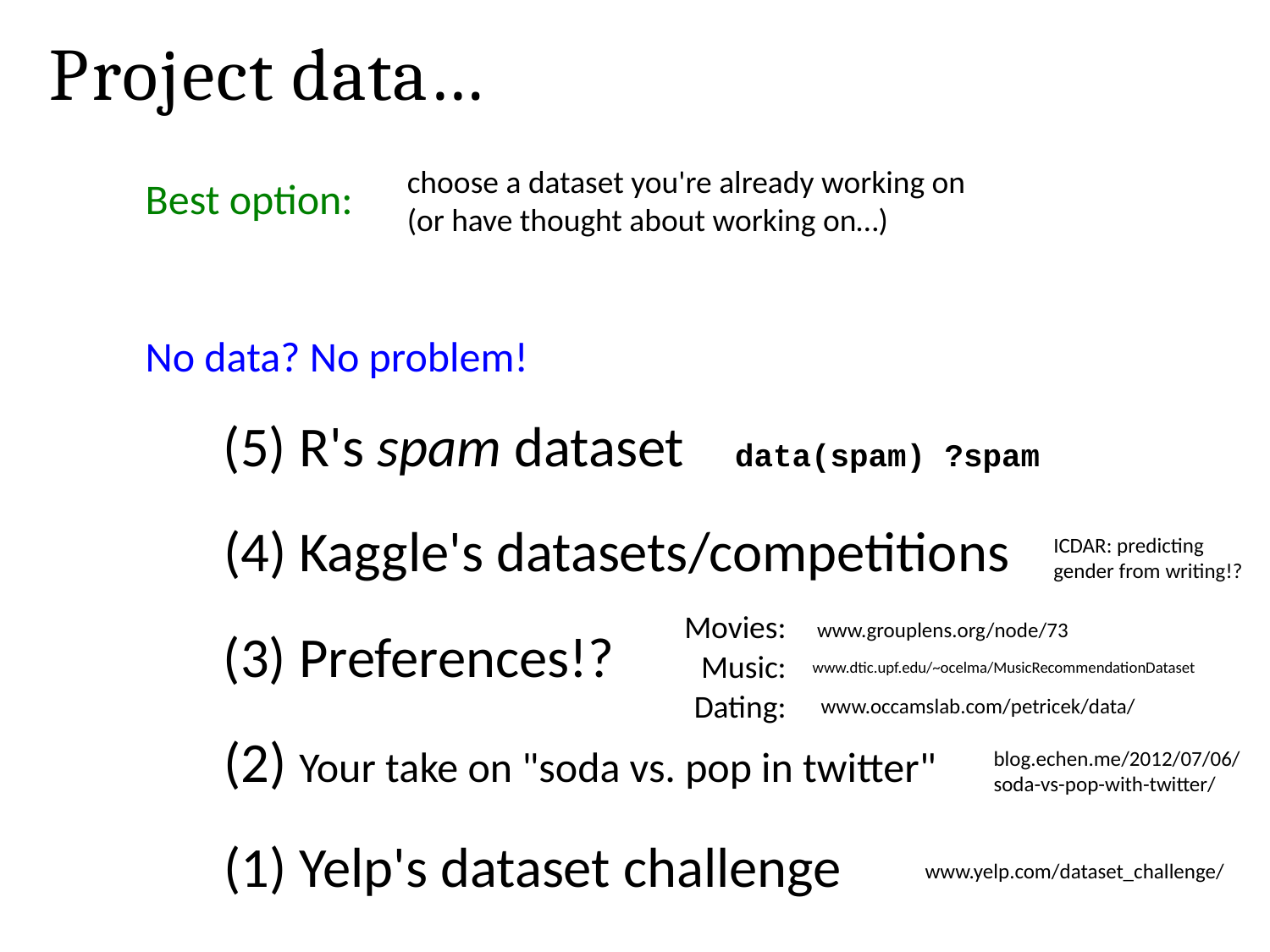

Project data…
choose a dataset you're already working on  (or have thought about working on…)
Best option:
No data? No problem!
(5) R's spam dataset    data(spam) ?spam
(4) Kaggle's datasets/competitions
ICDAR: predicting gender from writing!?
Movies:
www.grouplens.org/node/73
(3) Preferences!?
Music:
www.dtic.upf.edu/~ocelma/MusicRecommendationDataset
Dating:
www.occamslab.com/petricek/data/
(2) Your take on "soda vs. pop in twitter"
blog.echen.me/2012/07/06/
soda-vs-pop-with-twitter/
(1) Yelp's dataset challenge
www.yelp.com/dataset_challenge/